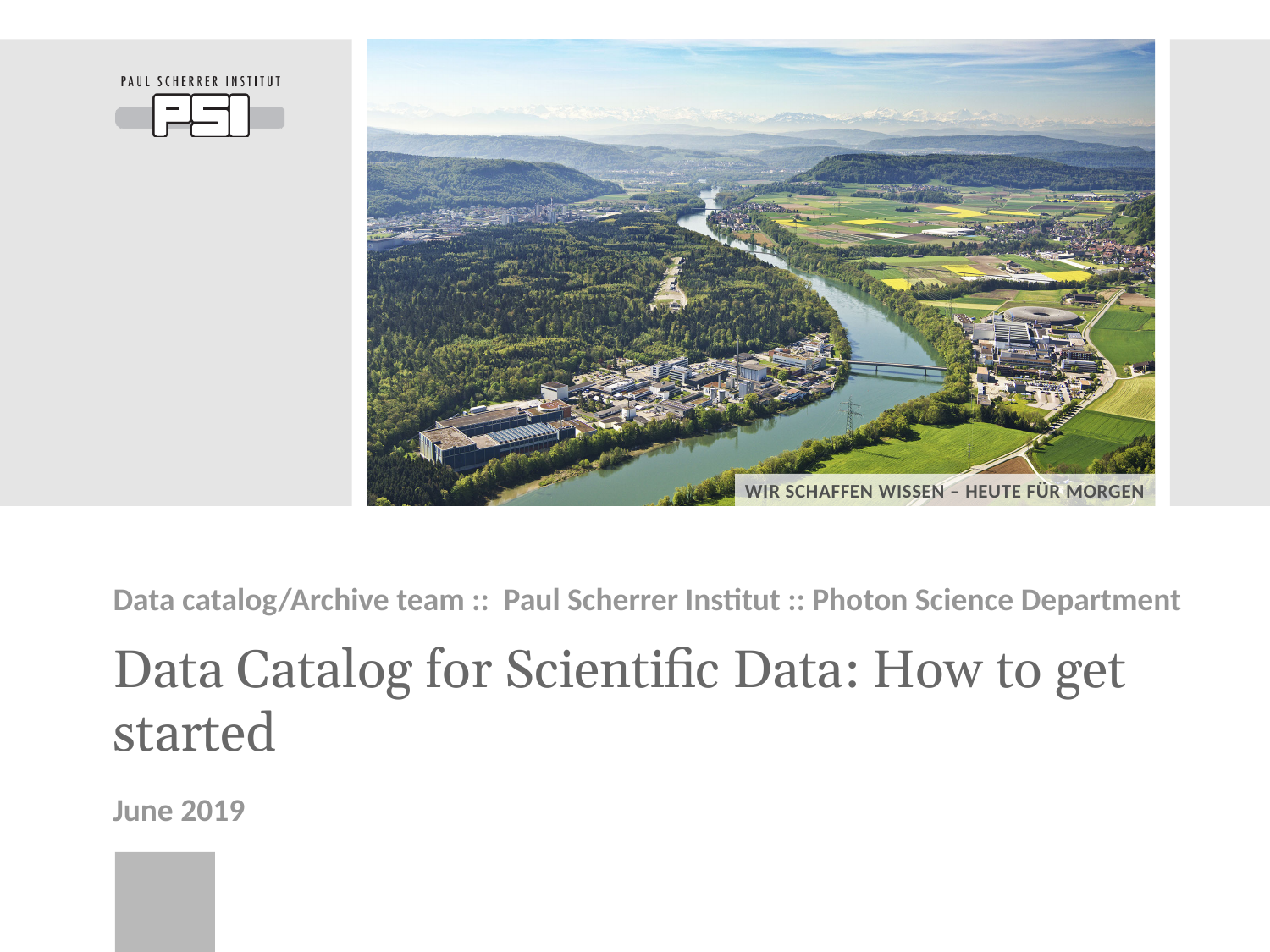

Data catalog/Archive team ::  Paul Scherrer Institut :: Photon Science Department
# Data Catalog for Scientific Data: How to get started
June 2019